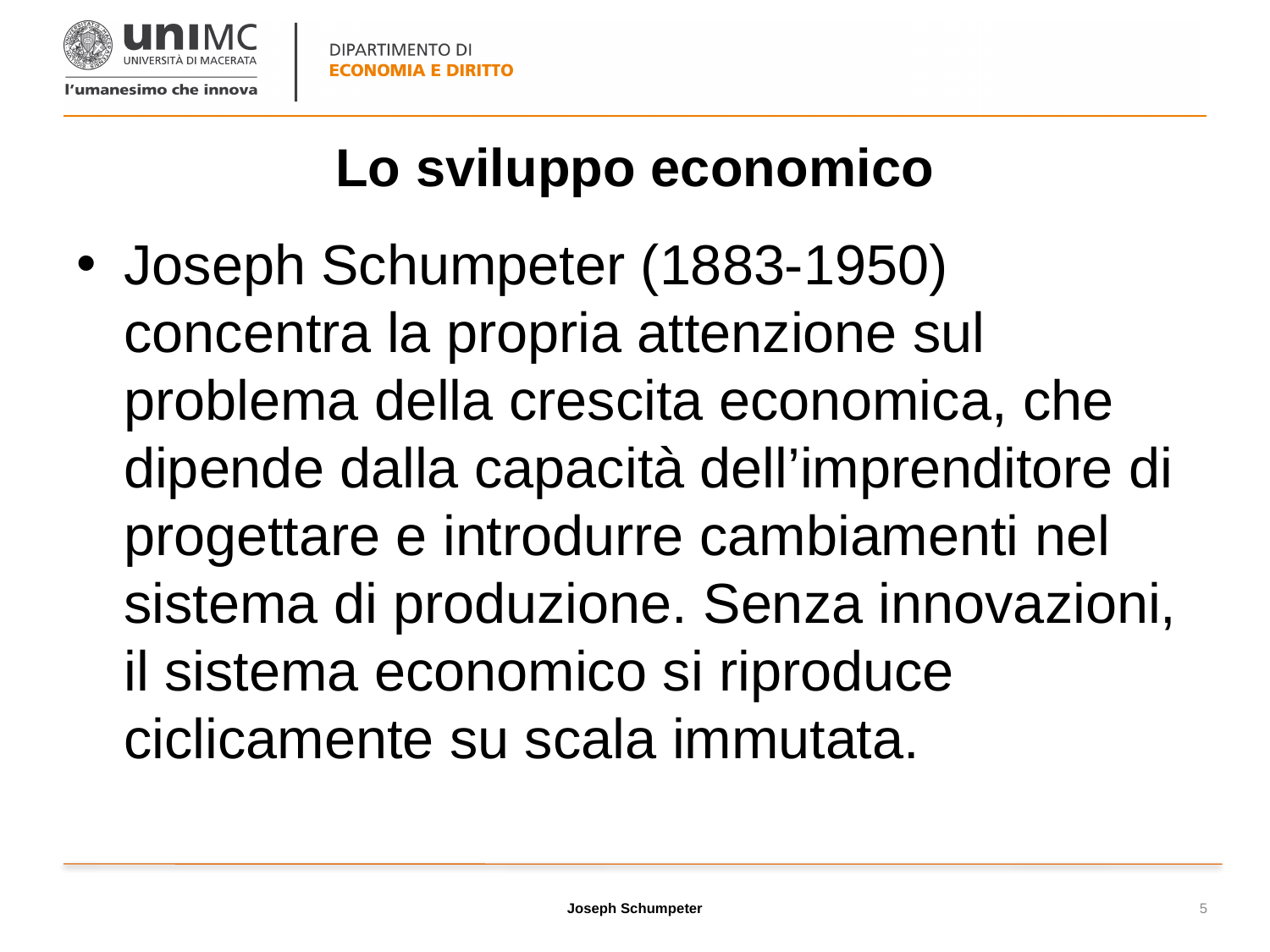

# Lo sviluppo economico
Joseph Schumpeter (1883-1950) concentra la propria attenzione sul problema della crescita economica, che dipende dalla capacità dell’imprenditore di progettare e introdurre cambiamenti nel sistema di produzione. Senza innovazioni, il sistema economico si riproduce ciclicamente su scala immutata.

Joseph Schumpeter
5